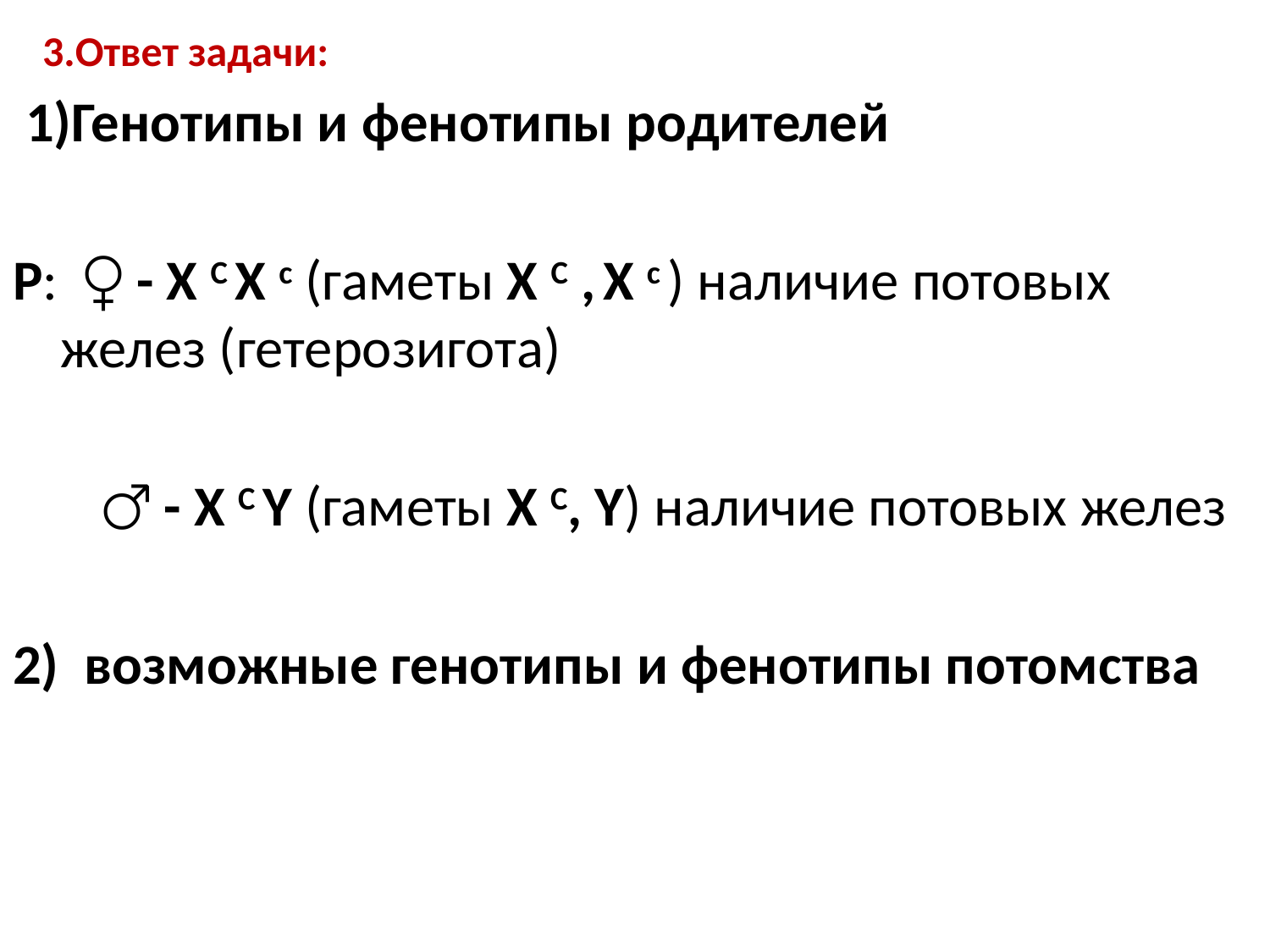

# 3.Ответ задачи:
 1)Генотипы и фенотипы родителей

P:  ♀ - Х С Х с (гаметы Х С , Х с ) наличие потовых желез (гетерозигота)

       ♂ - Х С Y (гаметы Х С, Y) наличие потовых желез

2)  возможные генотипы и фенотипы потомства